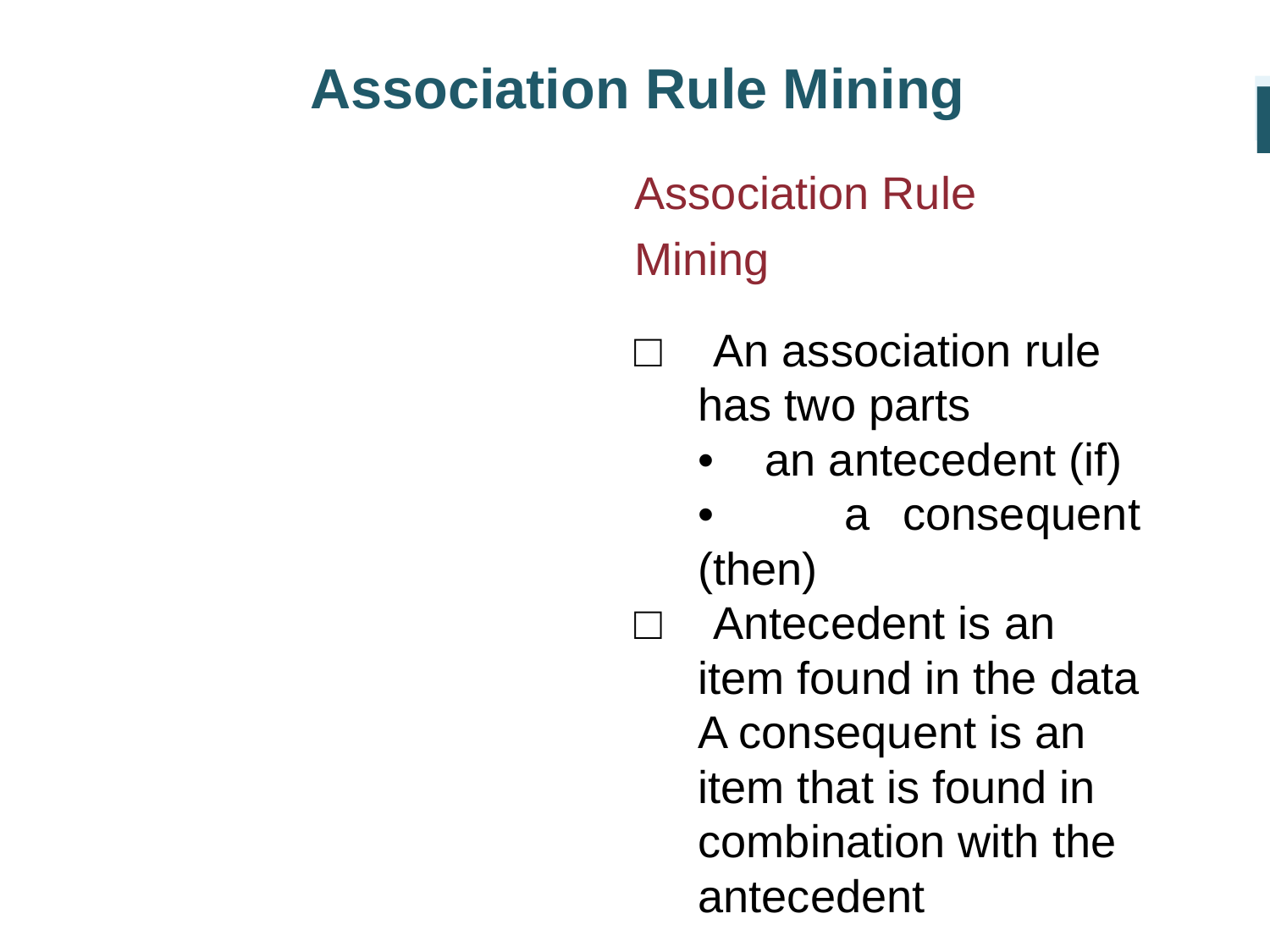

Association Rule Mining
I
Association Rule
Mining
□    An association rule has two parts
•    an antecedent (if)
•    a consequent (then)
□    Antecedent is an item found in the data A consequent is an item that is found in combination with the antecedent